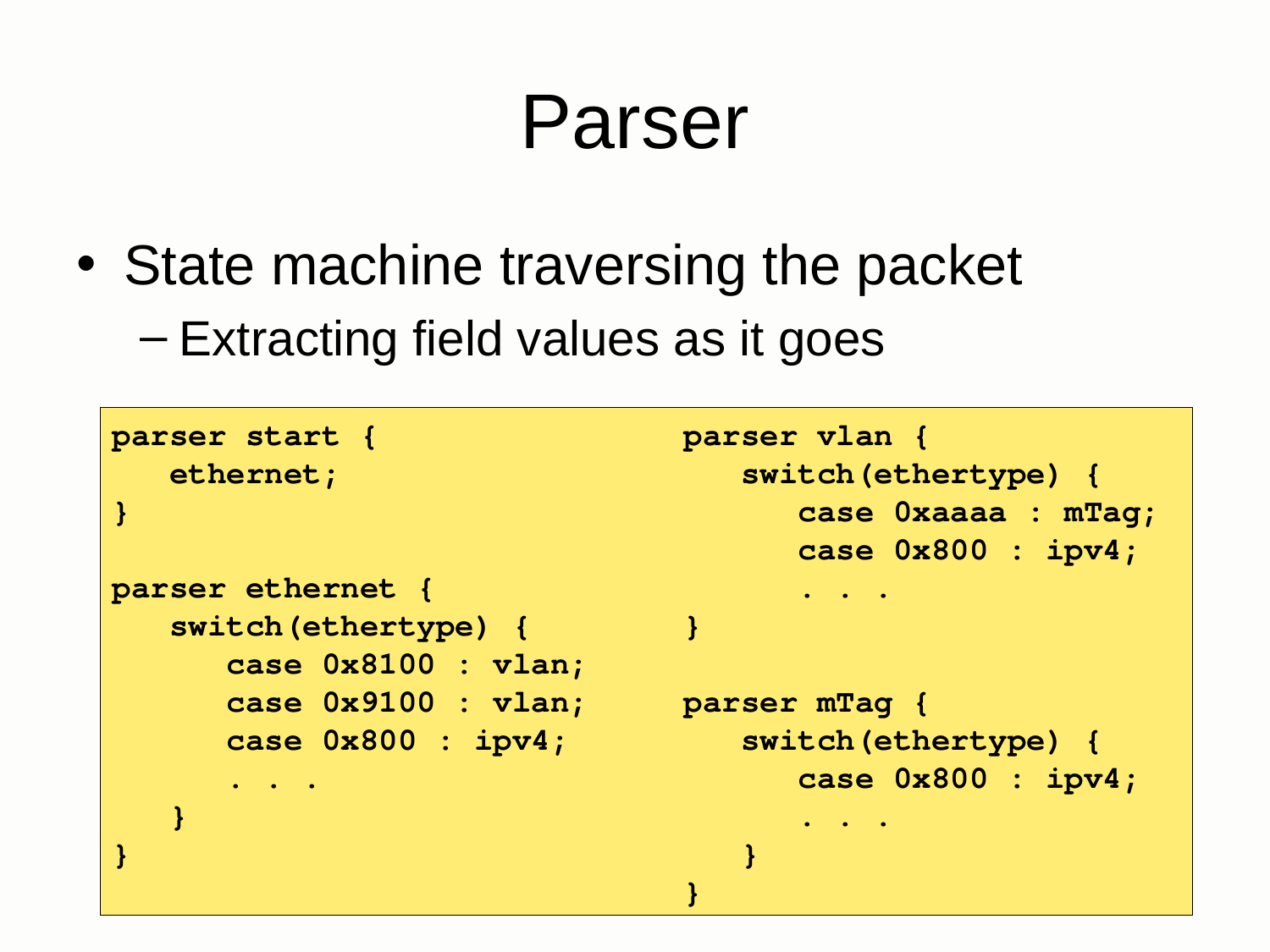

# Parser
State machine traversing the packet
Extracting field values as it goes
parser start {                parser vlan {
   ethernet;                     switch(ethertype) {
}                                   case 0xaaaa : mTag;
                                    case 0x800 : ipv4;
parser ethernet {                   . . .
   switch(ethertype) {        }
      case 0x8100 : vlan;
      case 0x9100 : vlan;     parser mTag {
      case 0x800 : ipv4;         switch(ethertype) {
      . . .                         case 0x800 : ipv4;
   }                                . . .
}                                }
                              }
14